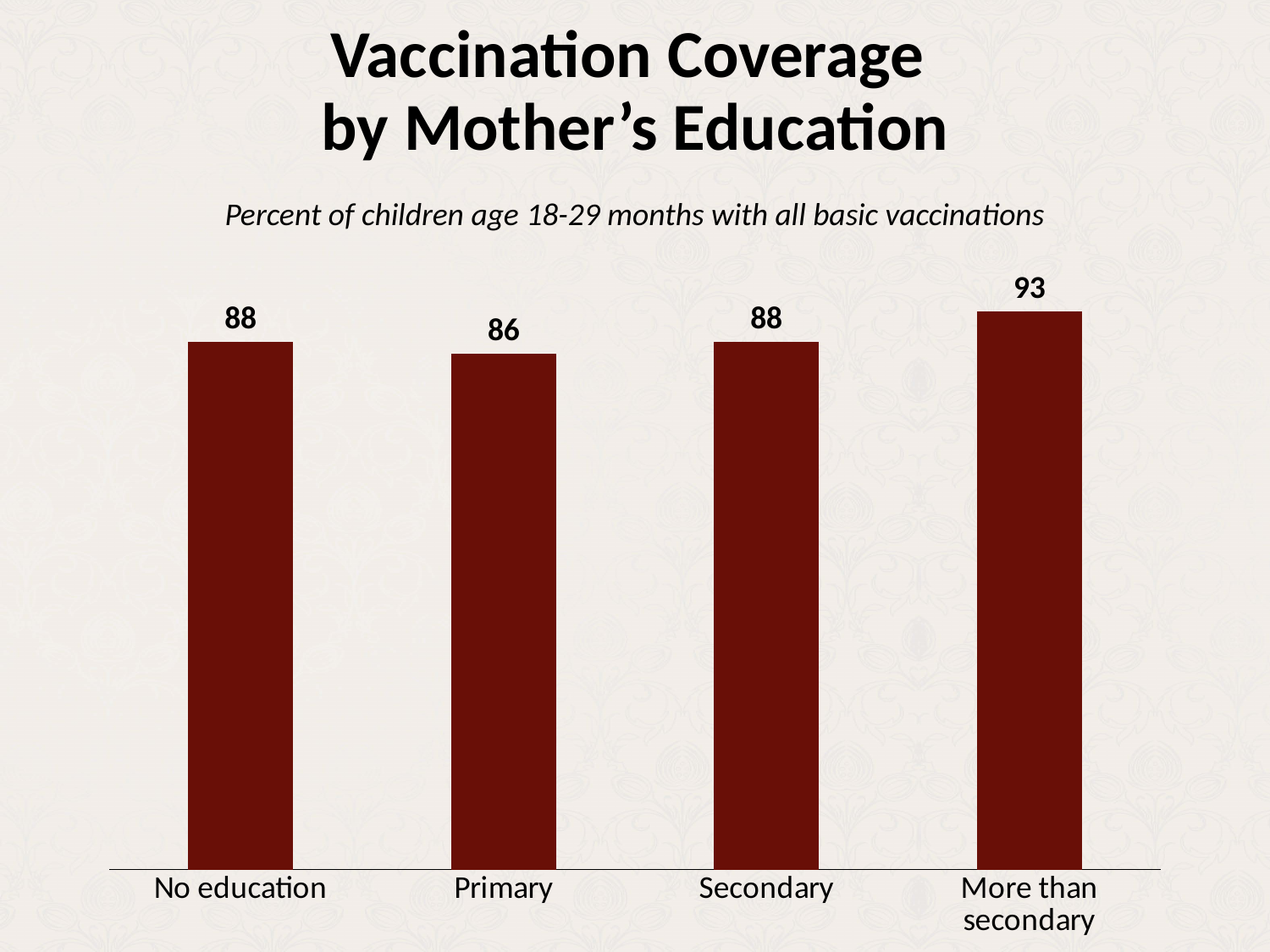

# Vaccination Coverage by Mother’s Education
Percent of children age 18-29 months with all basic vaccinations

### Chart

| Category | Column1 |
|---|---|
| No education | 88.0 |
| Primary | 86.0 |
| Secondary | 88.0 |
| More than secondary | 93.0 |